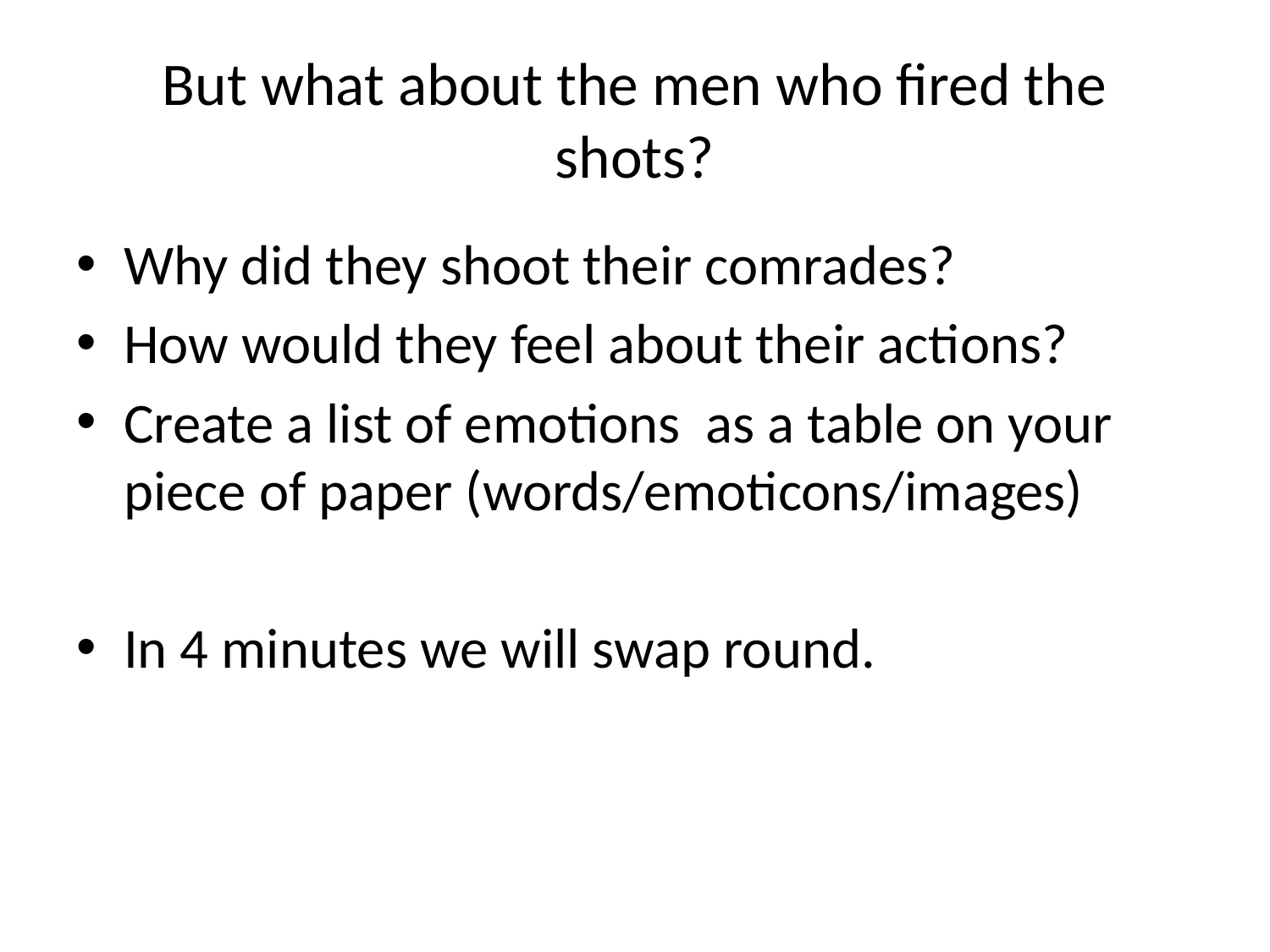

# But what about the men who fired the shots?
Why did they shoot their comrades?
How would they feel about their actions?
Create a list of emotions  as a table on your piece of paper (words/emoticons/images)

In 4 minutes we will swap round.